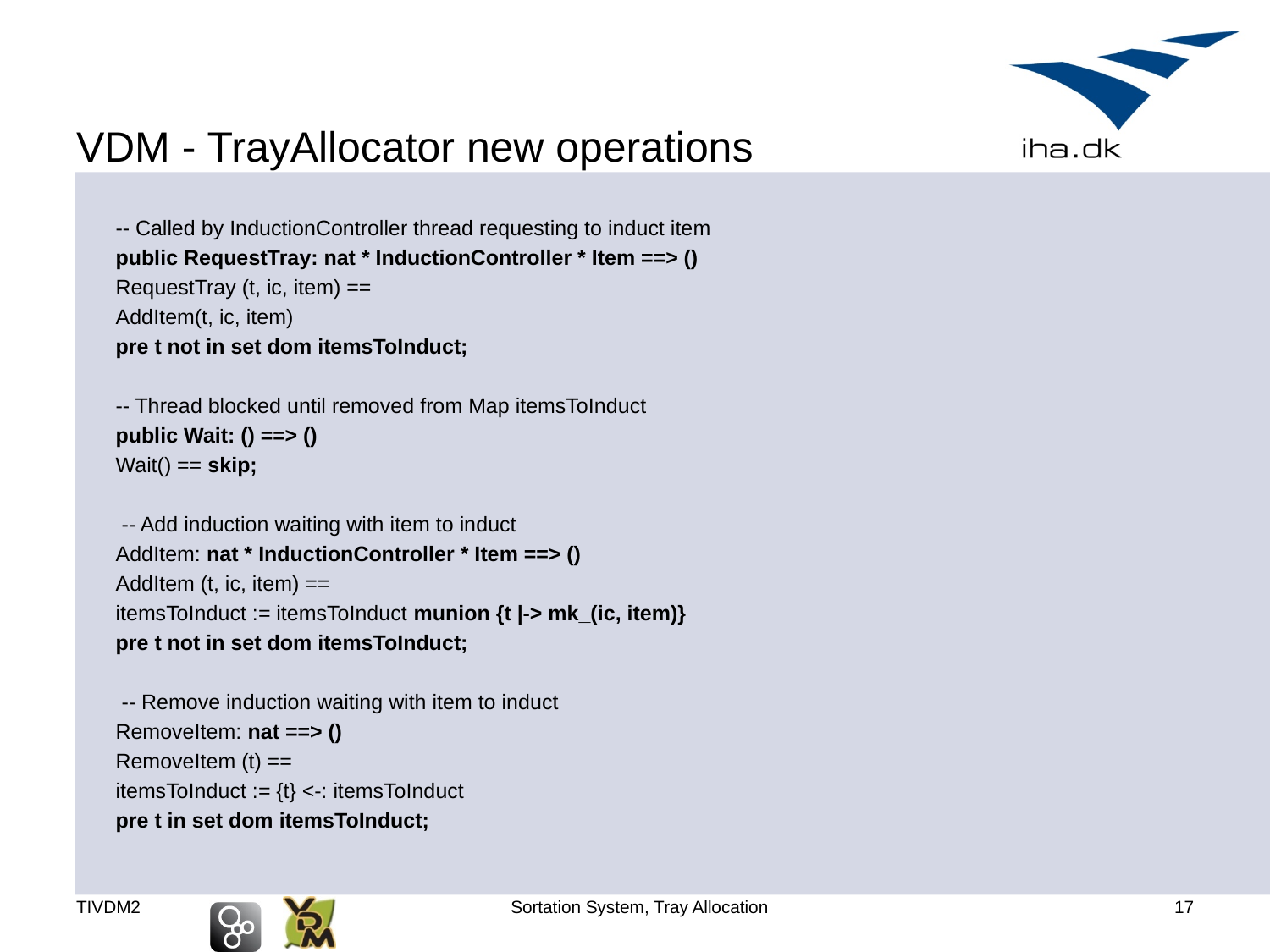

# VDM - TrayAllocator new operations
-- Called by InductionController thread requesting to induct item
public RequestTray: nat * InductionController * Item ==> ()
RequestTray (t, ic, item) ==
AddItem(t, ic, item)
pre t not in set dom itemsToInduct;

-- Thread blocked until removed from Map itemsToInduct
public Wait: () ==> ()
Wait() == skip;

 -- Add induction waiting with item to induct
AddItem: nat * InductionController * Item ==> ()
AddItem (t, ic, item) ==
itemsToInduct := itemsToInduct munion {t |-> mk_(ic, item)}
pre t not in set dom itemsToInduct;

 -- Remove induction waiting with item to induct
RemoveItem: nat ==> ()
RemoveItem (t) ==
itemsToInduct := {t} <-: itemsToInduct
pre t in set dom itemsToInduct;

TIVDM2
Sortation System, Tray Allocation
17